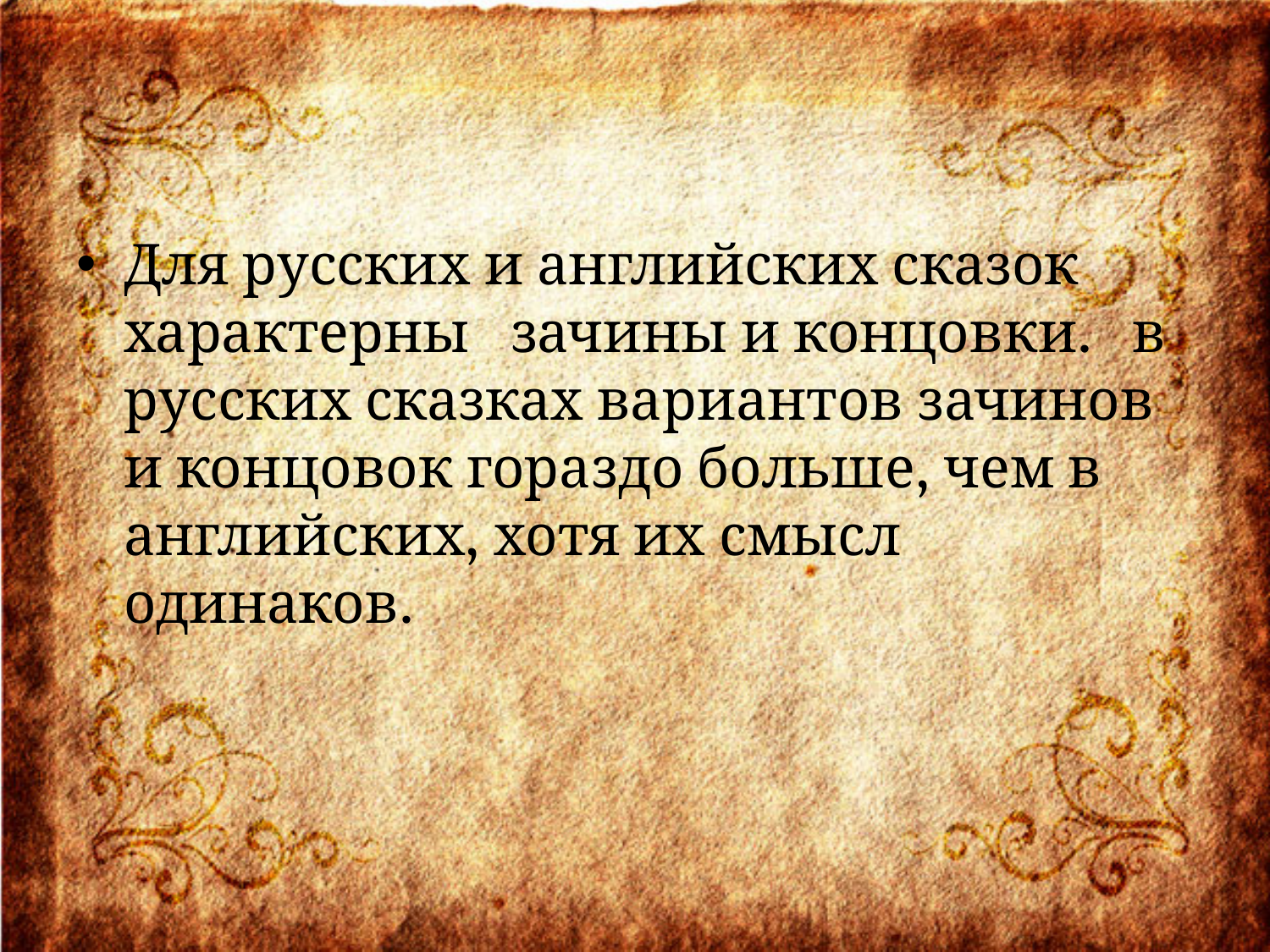

#
Для русских и английских сказок характерны   зачины и концовки.   в русских сказках вариантов зачинов и концовок гораздо больше, чем в английских, хотя их смысл одинаков.